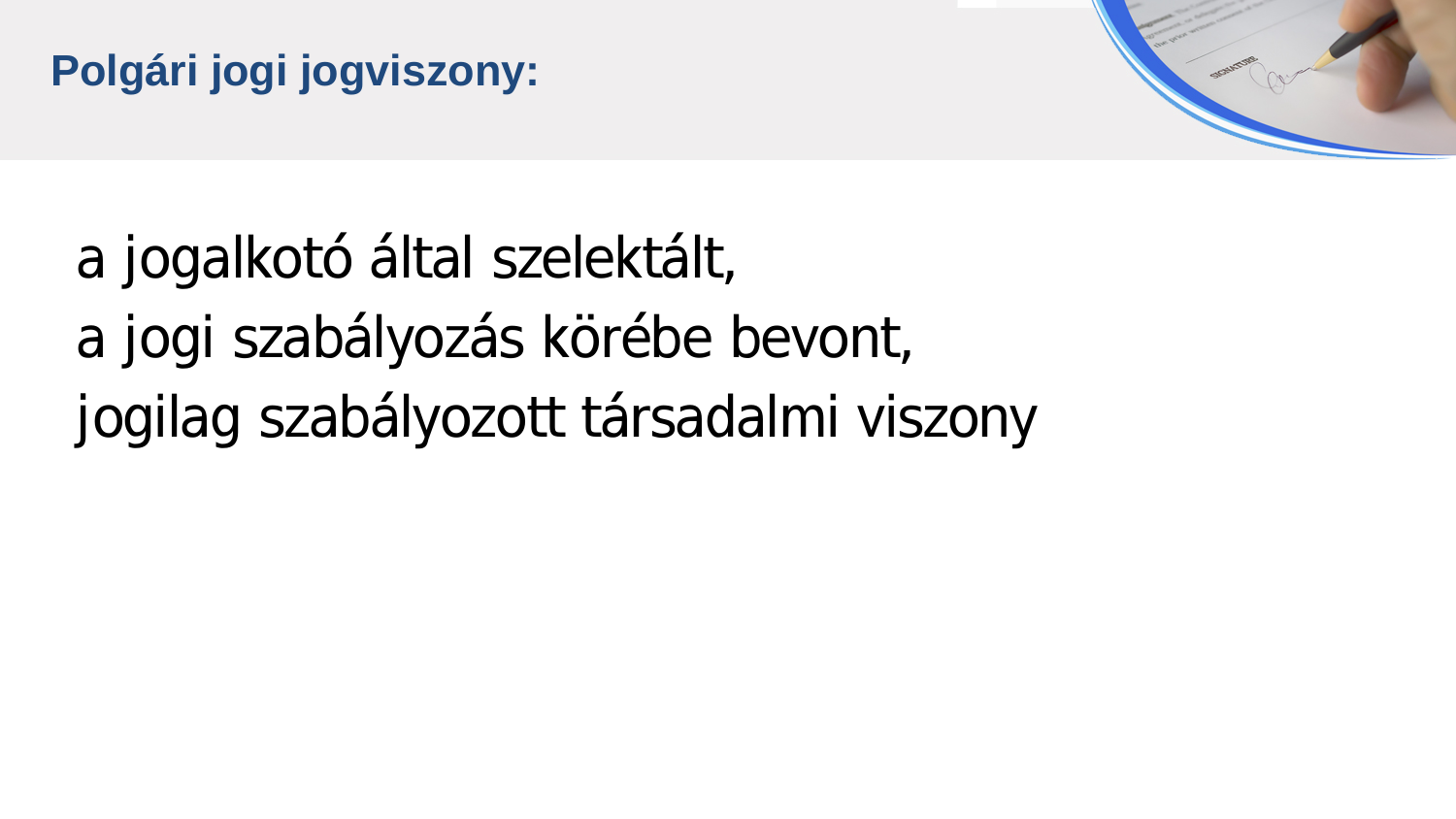

Polgári jogi jogviszony:

a jogalkotó által szelektált,
a jogi szabályozás körébe bevont,
jogilag szabályozott társadalmi viszony